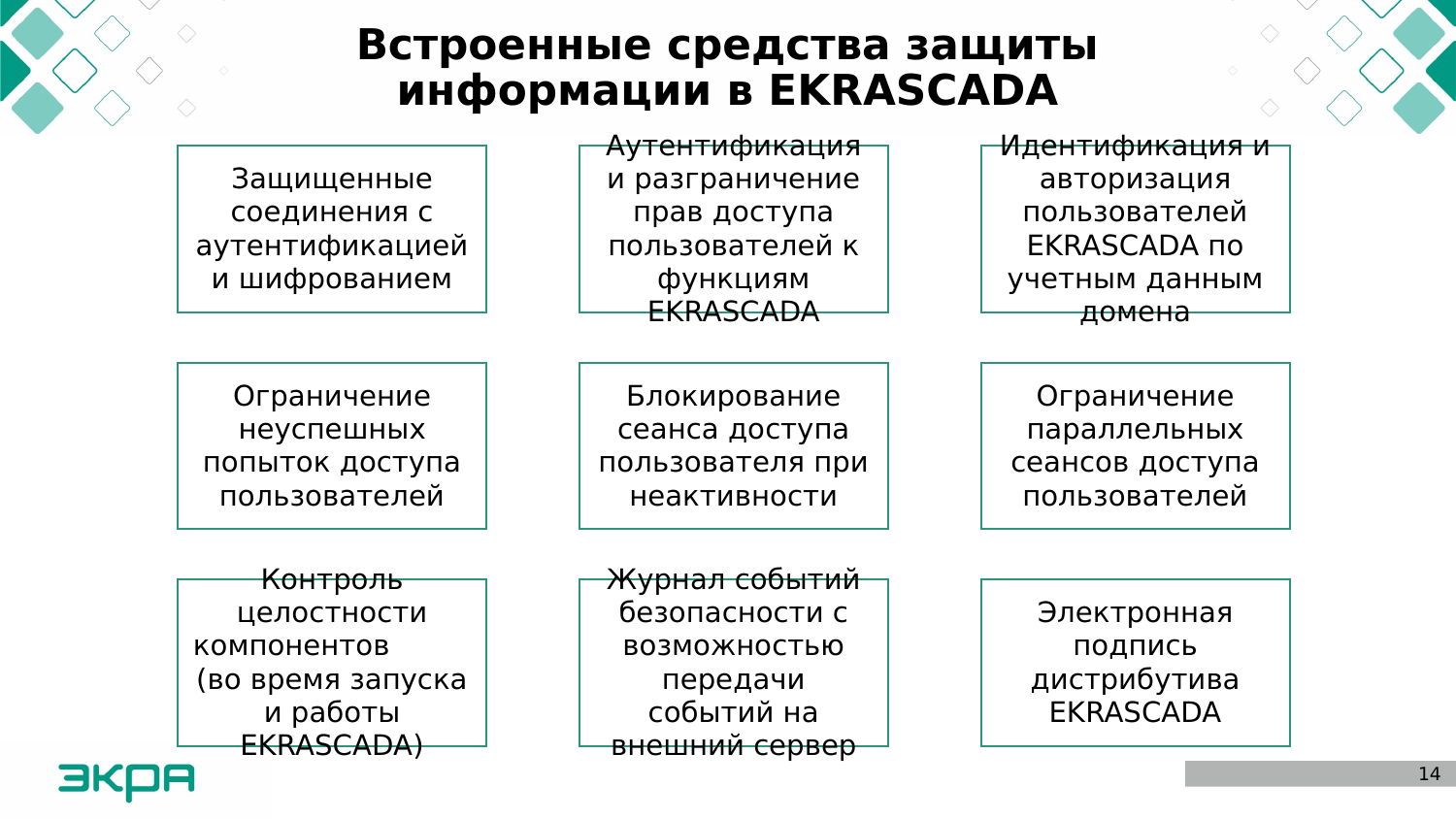

# Встроенные средства защиты информации в EKRASCADA
Защищенные соединения с аутентификацией и шифрованием
Идентификация и авторизация пользователей EKRASCADA по учетным данным домена
Блокирование сеанса доступа пользователя при неактивности
Ограничение параллельных сеансов доступа пользователей
Ограничение неуспешных попыток доступа пользователей
Контроль целостности компонентов          (во время запуска и работы EKRASCADA)
Журнал событий безопасности с возможностью передачи событий на внешний сервер
Электронная подпись дистрибутива EKRASCADA
Аутентификация и разграничение прав доступа пользователей к функциям EKRASCADA
14